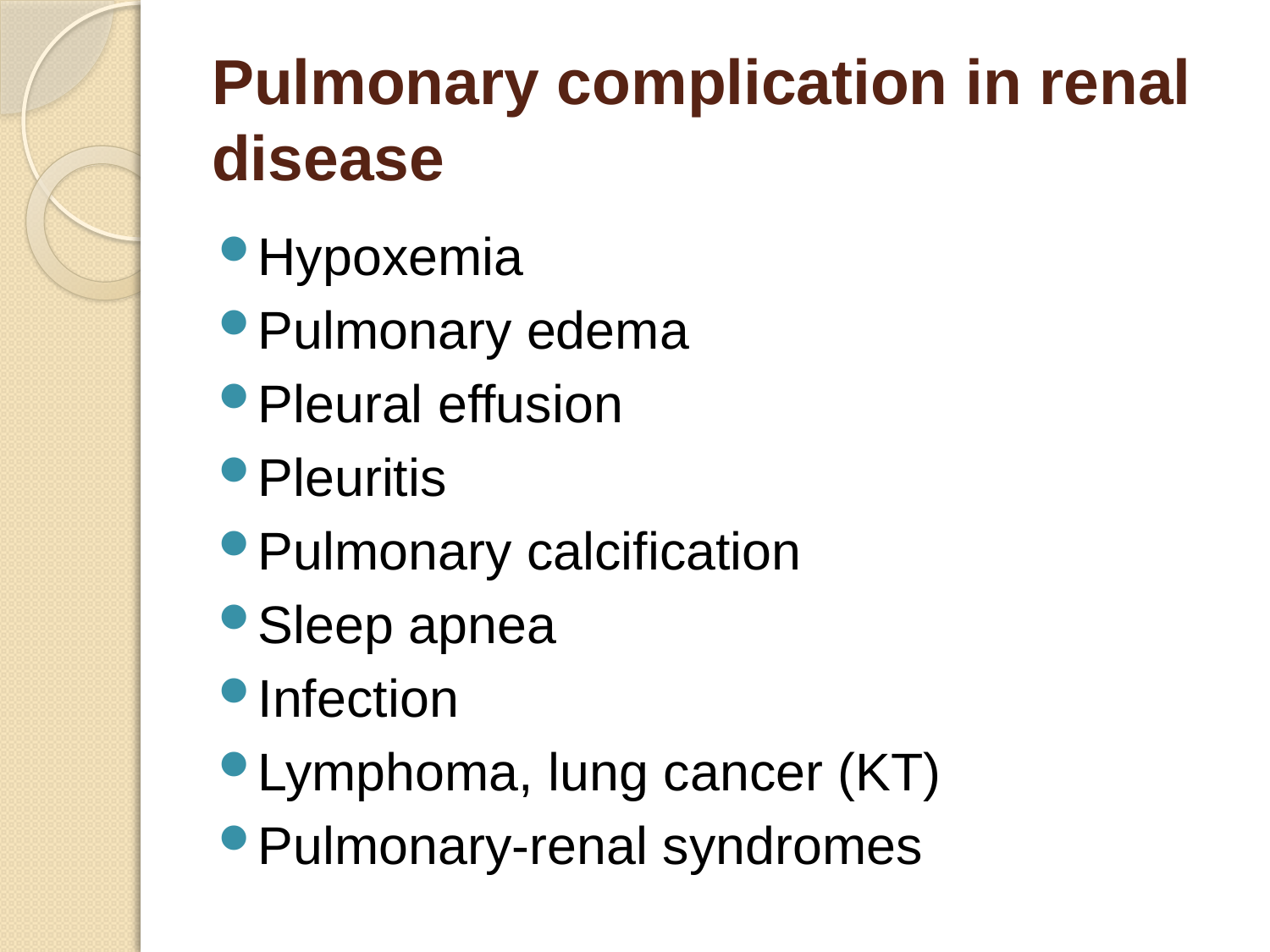

# Pulmonary complication in renal disease
Hypoxemia
Pulmonary edema
Pleural effusion
Pleuritis
Pulmonary calcification
Sleep apnea
Infection
Lymphoma, lung cancer (KT)
Pulmonary-renal syndromes